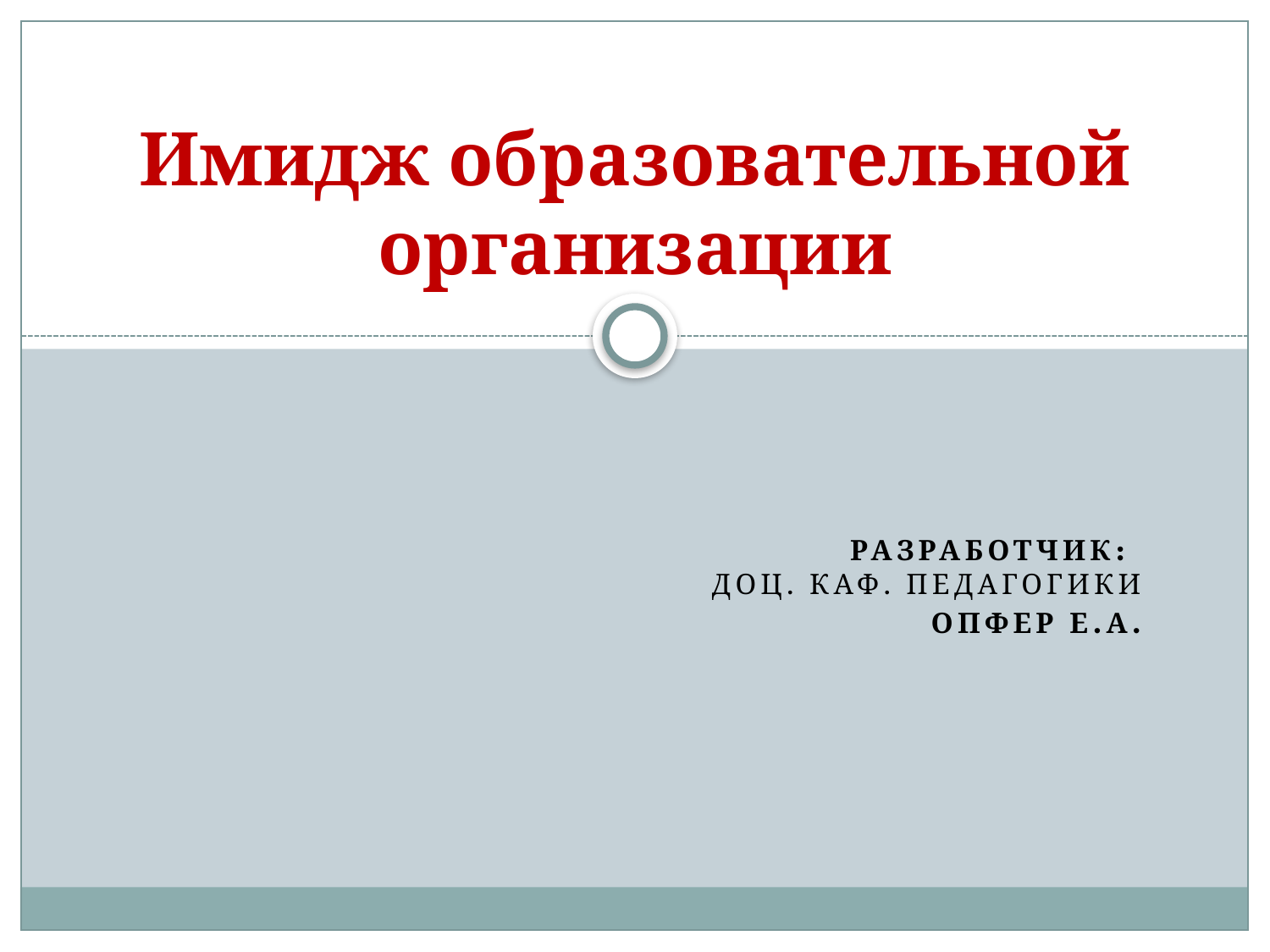

# Имидж образовательной организации
Разработчик:
доц. каф. педагогики
Опфер Е.А.